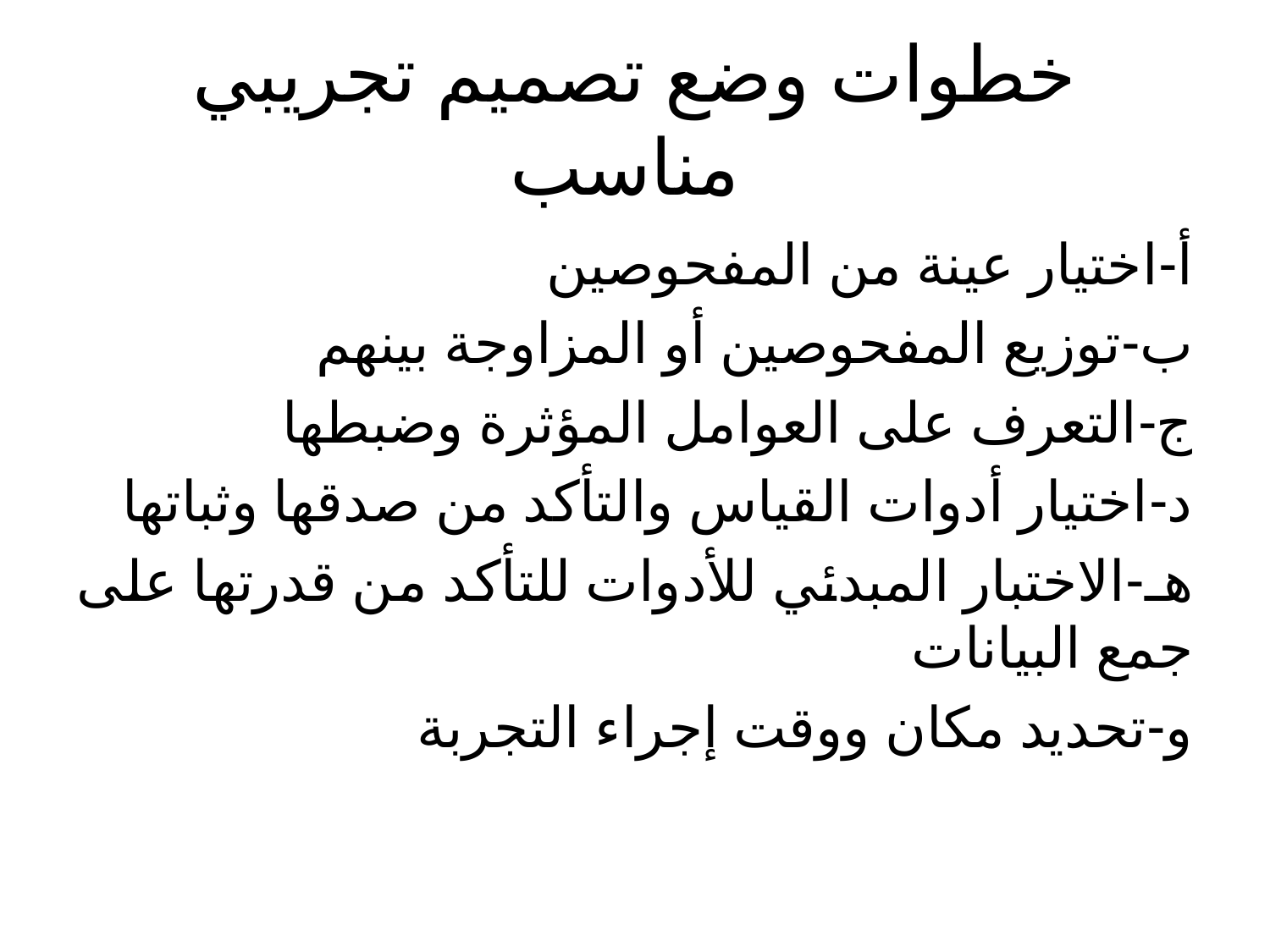

# خطوات وضع تصميم تجريبي مناسب
أ-اختيار عينة من المفحوصين
ب-توزيع المفحوصين أو المزاوجة بينهم
ج-التعرف على العوامل المؤثرة وضبطها
د-اختيار أدوات القياس والتأكد من صدقها وثباتها
هـ-الاختبار المبدئي للأدوات للتأكد من قدرتها على جمع البيانات
و-تحديد مكان ووقت إجراء التجربة